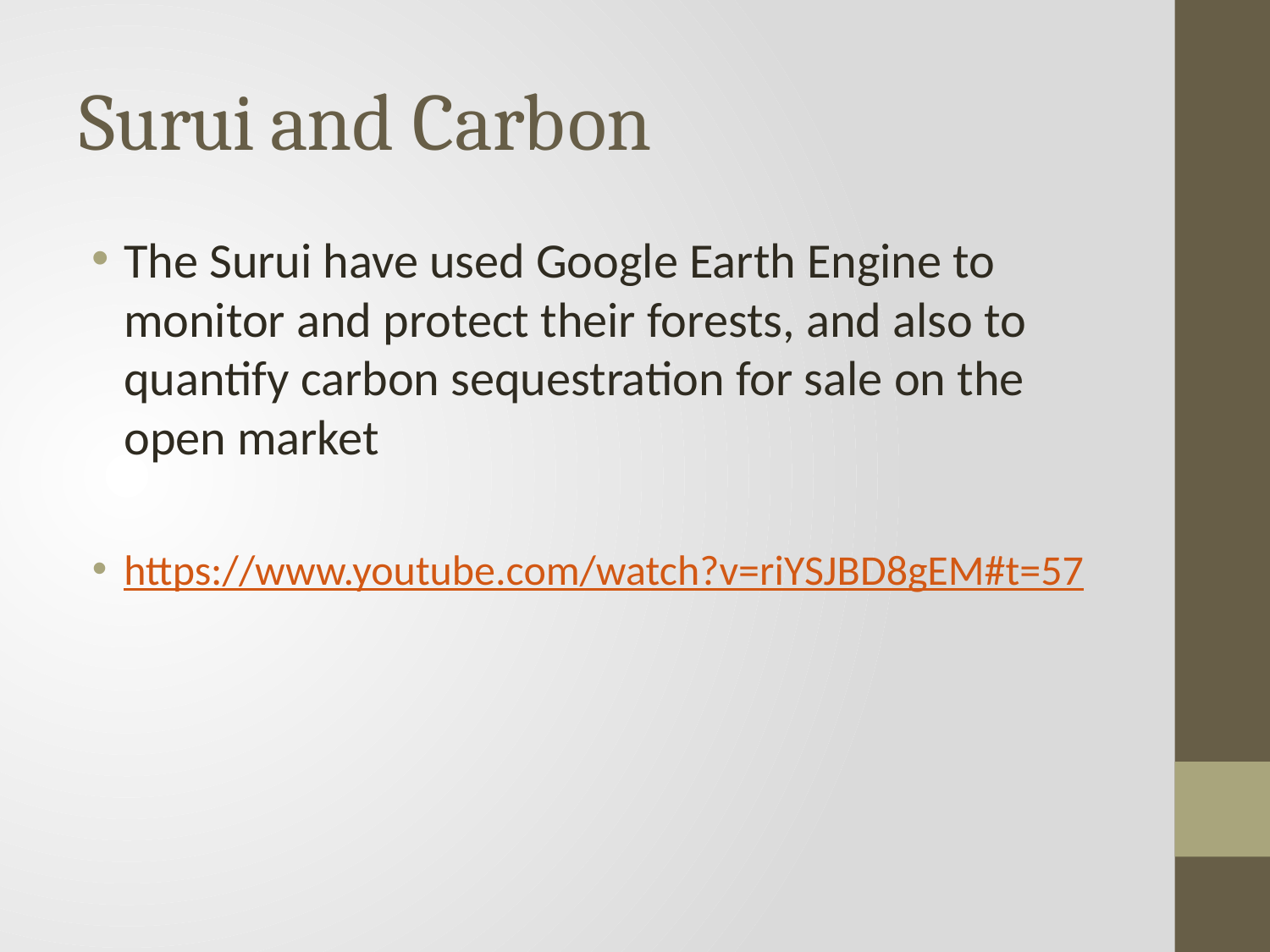

# Surui and Carbon
The Surui have used Google Earth Engine to monitor and protect their forests, and also to quantify carbon sequestration for sale on the open market

https://www.youtube.com/watch?v=riYSJBD8gEM#t=57